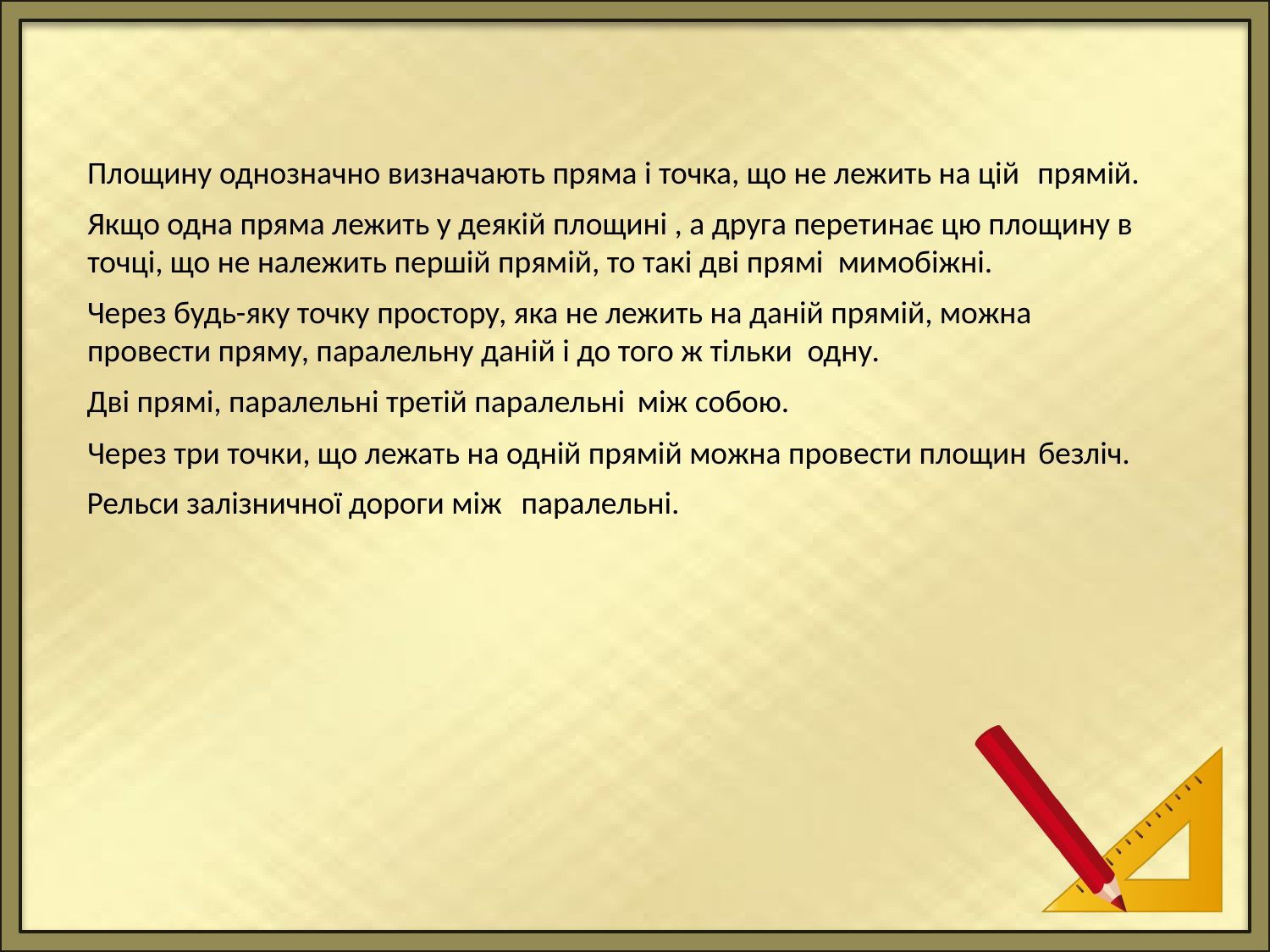

Площину однозначно визначають пряма і точка, що не лежить на цій
прямій.
Якщо одна пряма лежить у деякій площині , а друга перетинає цю площину в точці, що не належить першій прямій, то такі дві прямі
мимобіжні.
Через будь-яку точку простору, яка не лежить на даній прямій, можна провести пряму, паралельну даній і до того ж тільки
одну.
Дві прямі, паралельні третій паралельні
між собою.
Через три точки, що лежать на одній прямій можна провести площин
безліч.
Рельси залізничної дороги між
паралельні.